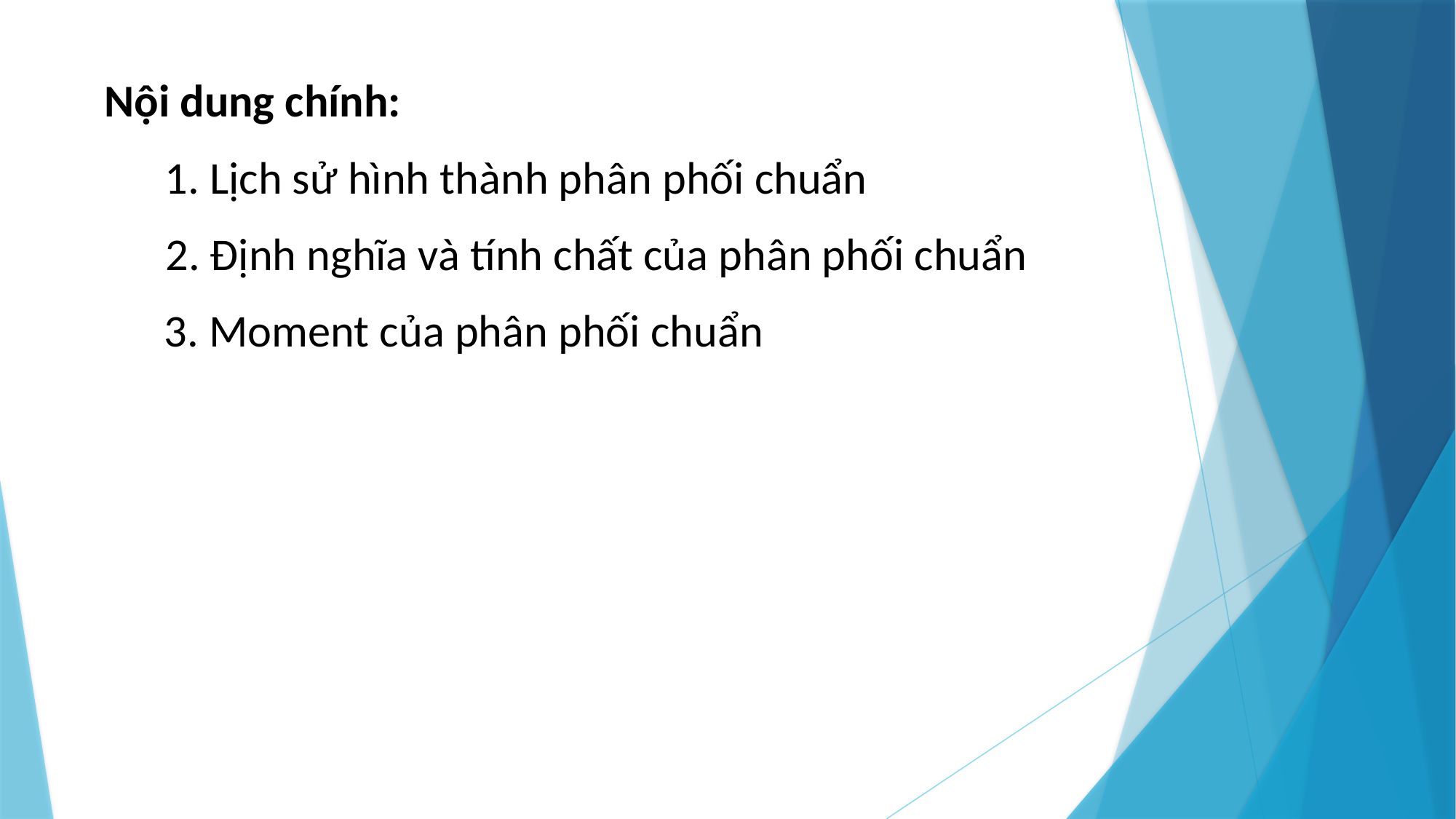

Nội dung chính:
1. Lịch sử hình thành phân phối chuẩn
2. Định nghĩa và tính chất của phân phối chuẩn
3. Moment của phân phối chuẩn